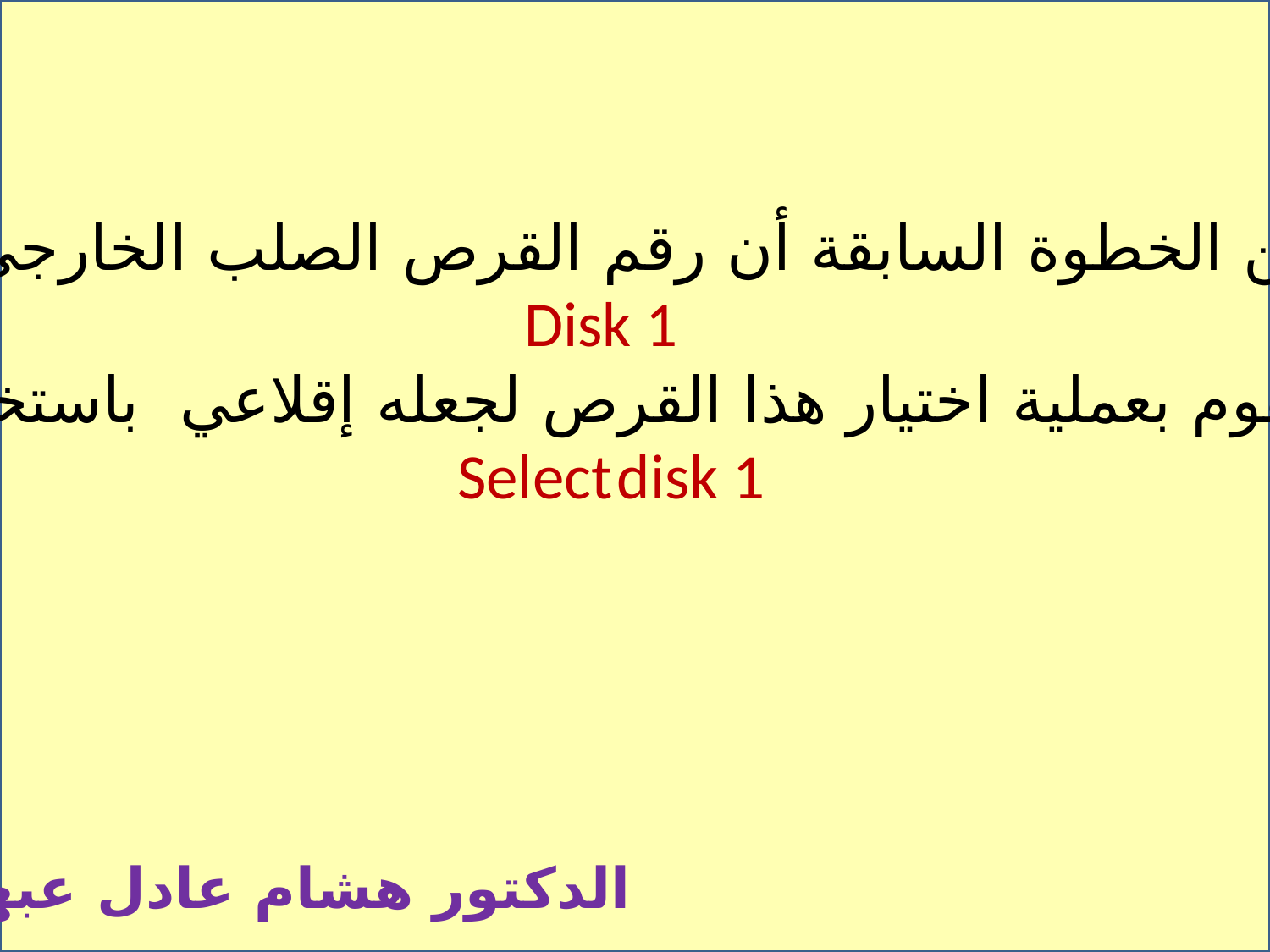

وجدنا من الخطوة السابقة أن رقم القرص الصلب الخارجي هو
 Disk 1
سوف نقوم بعملية اختيار هذا القرص لجعله إقلاعي  باستخدام الأمر
Select disk 1
الدكتور هشام عادل عبهري